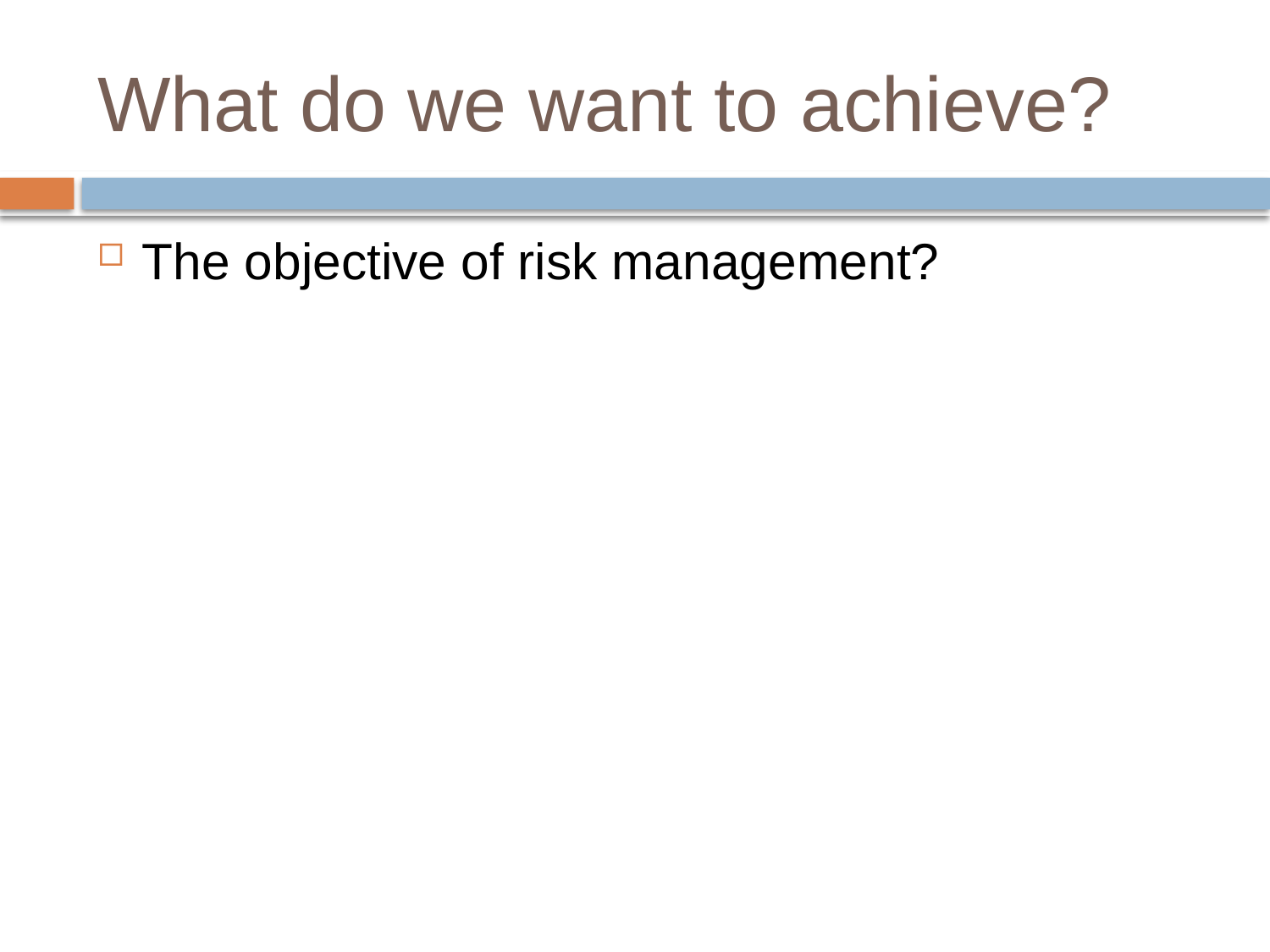

# What do we want to achieve?
The objective of risk management?